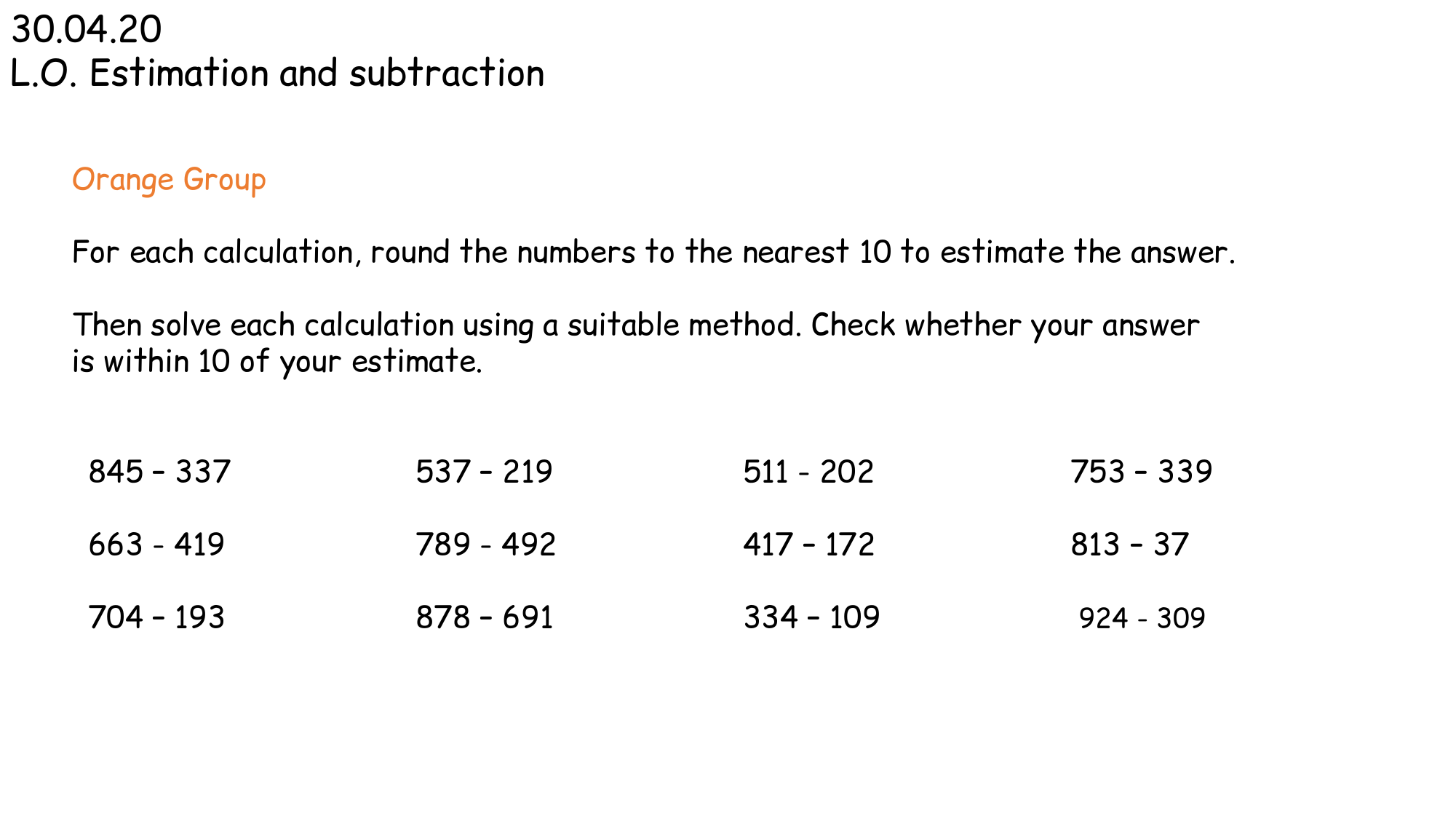

30.04.20
L.O. Estimation and subtraction
Orange Group

For each calculation, round the numbers to the nearest 10 to estimate the answer.

Then solve each calculation using a suitable method. Check whether your answer
is within 10 of your estimate.
845 – 337 		537 – 219		511 - 202 		753 – 339

663 - 419		789 - 492		417 – 172		813 – 37

704 – 193		878 – 691		334 – 109		 924 - 309